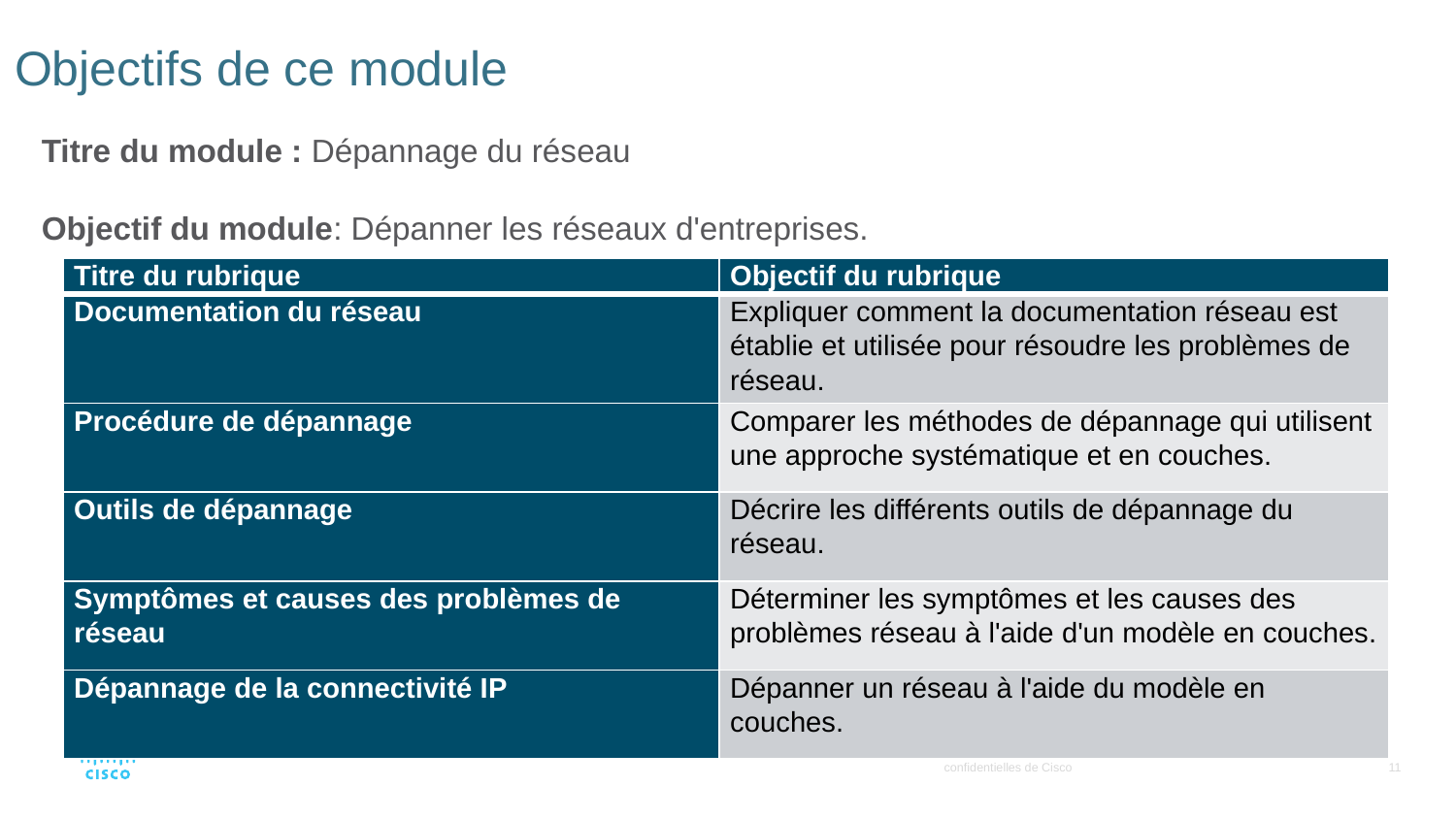

# Objectifs de ce module
Titre du module : Dépannage du réseau

Objectif du module: Dépanner les réseaux d'entreprises.
| Titre du rubrique | Objectif du rubrique |
| --- | --- |
| Documentation du réseau | Expliquer comment la documentation réseau est établie et utilisée pour résoudre les problèmes de réseau. |
| Procédure de dépannage | Comparer les méthodes de dépannage qui utilisent une approche systématique et en couches. |
| Outils de dépannage | Décrire les différents outils de dépannage du réseau. |
| Symptômes et causes des problèmes de réseau | Déterminer les symptômes et les causes des problèmes réseau à l'aide d'un modèle en couches. |
| Dépannage de la connectivité IP | Dépanner un réseau à l'aide du modèle en couches. |